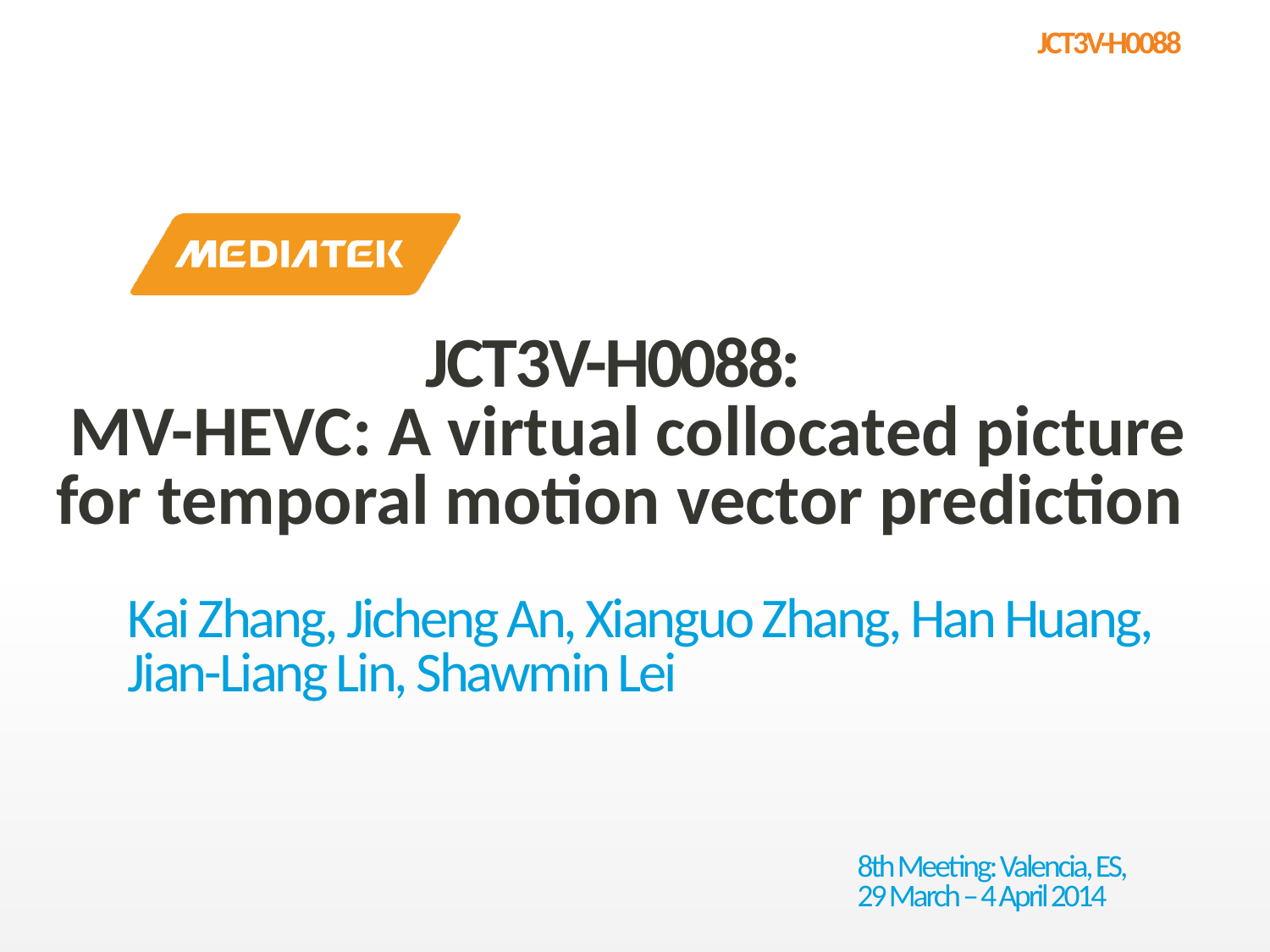

JCT3V-H0088:
 MV-HEVC: A virtual collocated picture for temporal motion vector prediction
Kai Zhang, Jicheng An, Xianguo Zhang, Han Huang, Jian-Liang Lin, Shawmin Lei